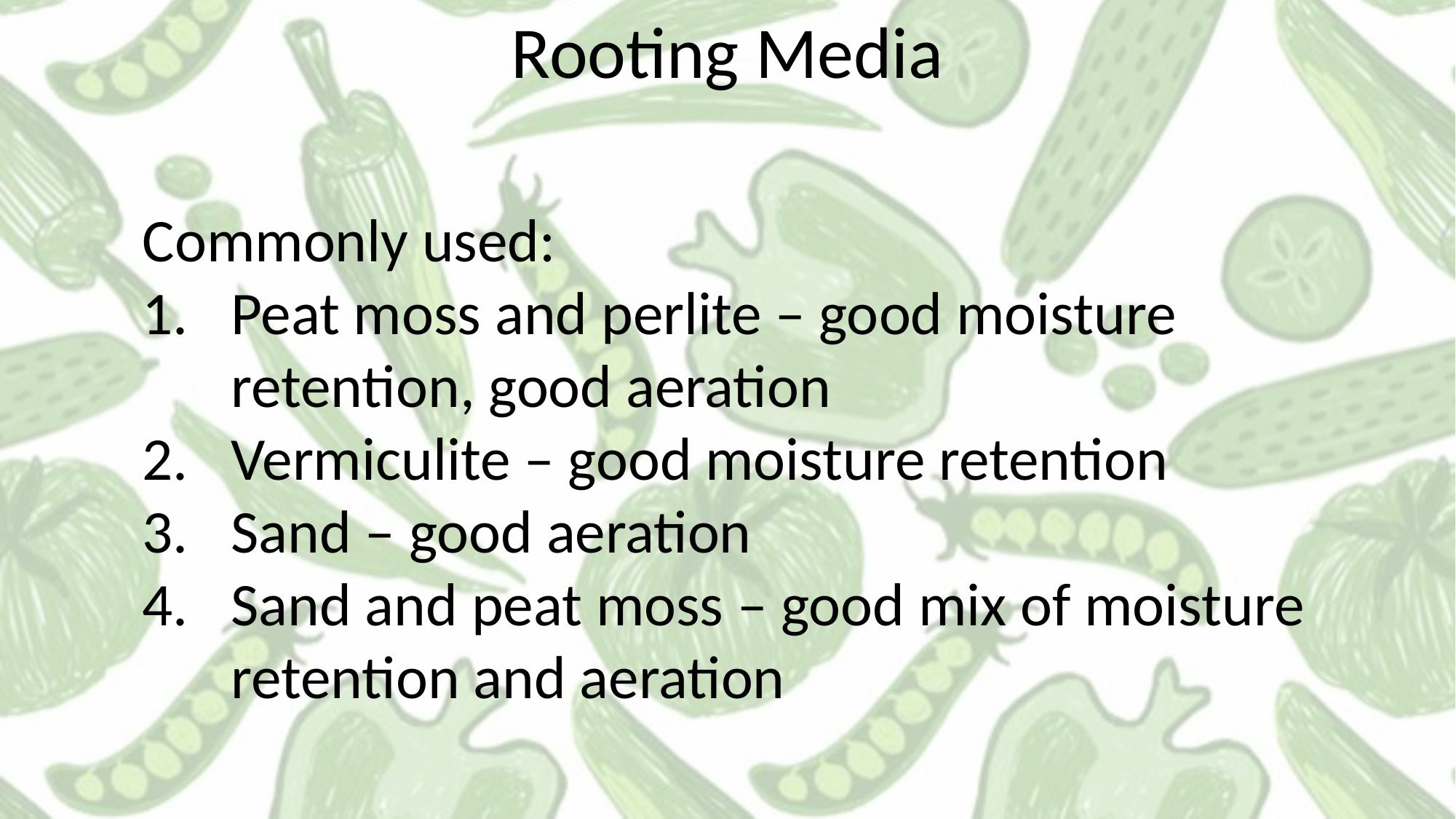

Rooting Media
Commonly used:
Peat moss and perlite – good moisture retention, good aeration
Vermiculite – good moisture retention
Sand – good aeration
Sand and peat moss – good mix of moisture retention and aeration